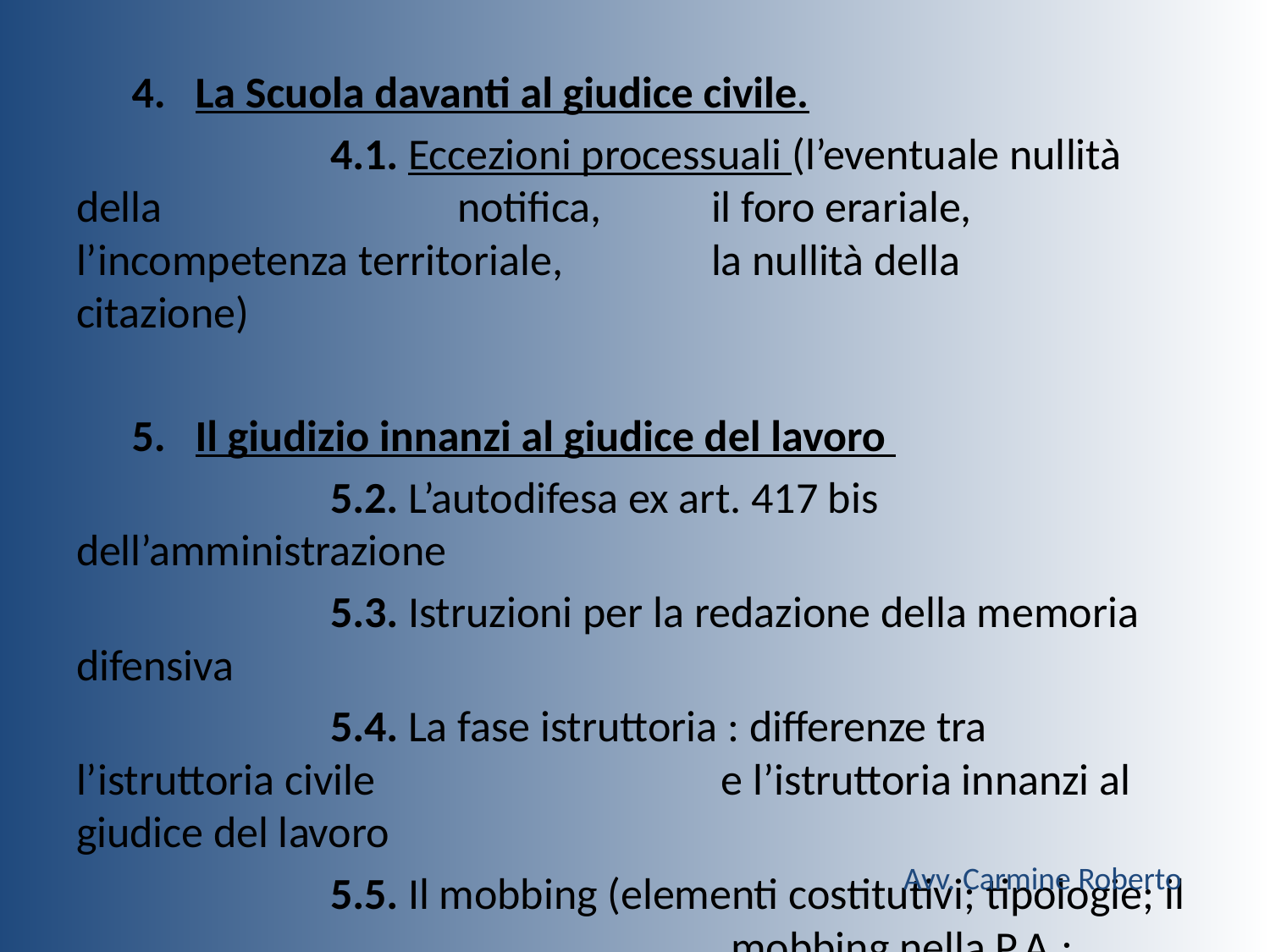

La Scuola davanti al giudice civile.
		4.1. Eccezioni processuali (l’eventuale nullità della 			notifica, 	il foro erariale, l’incompetenza territoriale, 		la nullità della 	citazione)

Il giudizio innanzi al giudice del lavoro
		5.2. L’autodifesa ex art. 417 bis dell’amministrazione
		5.3. Istruzioni per la redazione della memoria difensiva
		5.4. La fase istruttoria : differenze tra l’istruttoria civile 			 e l’istruttoria innanzi al giudice del lavoro
		5.5. Il mobbing (elementi costitutivi; tipologie; il 					  mobbing nella P.A.; peculiarità relative alle scuole)

Avv. Carmine Roberto